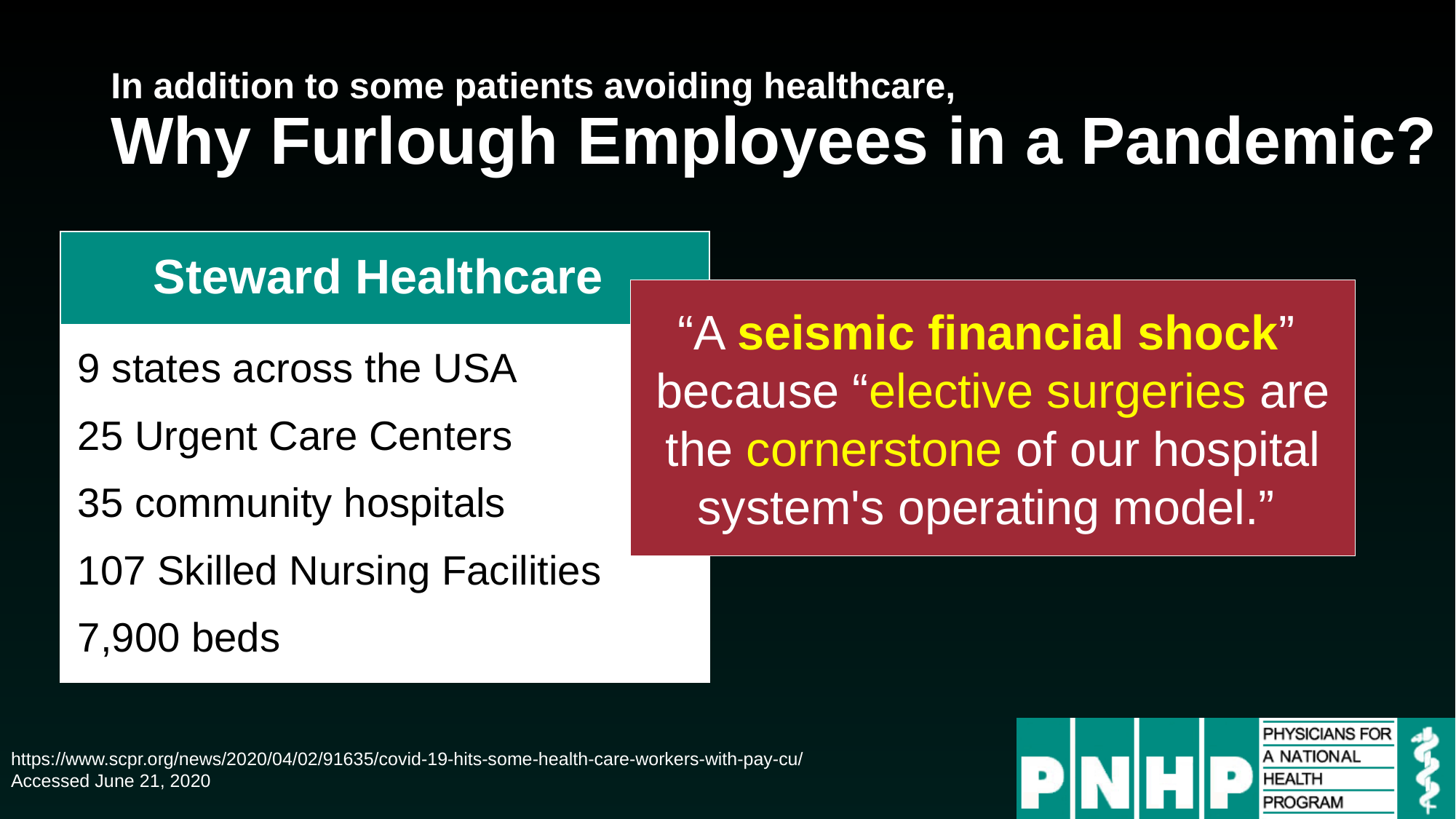

# In addition to some patients avoiding healthcare, Why Furlough Employees in a Pandemic?

Steward Healthcare
“A seismic financial shock”
because “elective surgeries are
the cornerstone of our hospital
system's operating model.”
9 states across the USA
25 Urgent Care Centers
35 community hospitals
107 Skilled Nursing Facilities
7,900 beds
https://www.scpr.org/news/2020/04/02/91635/covid-19-hits-some-health-care-workers-with-pay-cu/
Accessed June 21, 2020